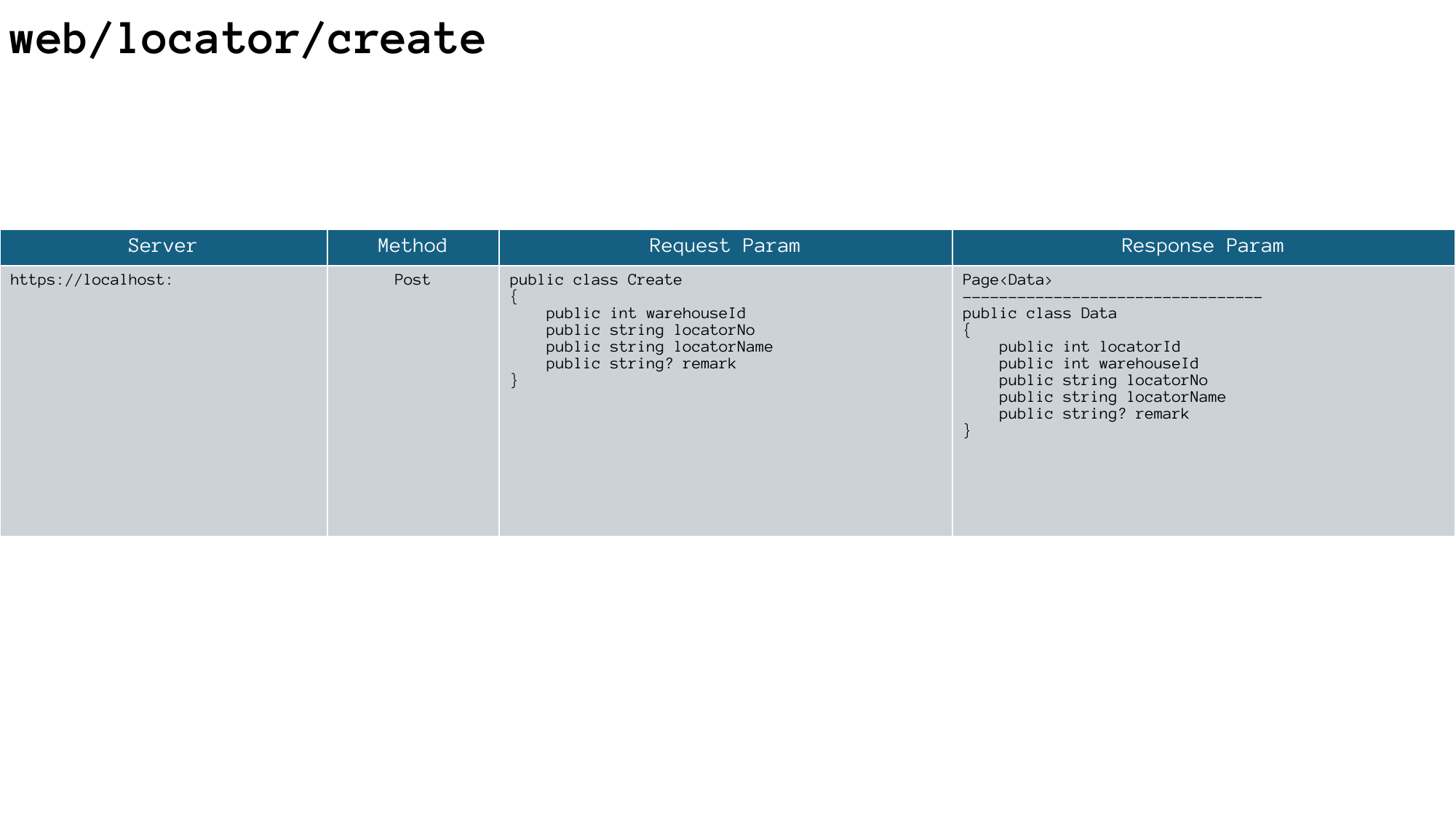

web/locator/create
| Server | Method | Request Param | Response Param |
| --- | --- | --- | --- |
| https://localhost: | Post | public class Create { public int warehouseId public string locatorNo public string locatorName public string? remark } | Page<Data> --------------------------------- public class Data { public int locatorId public int warehouseId public string locatorNo public string locatorName public string? remark } |